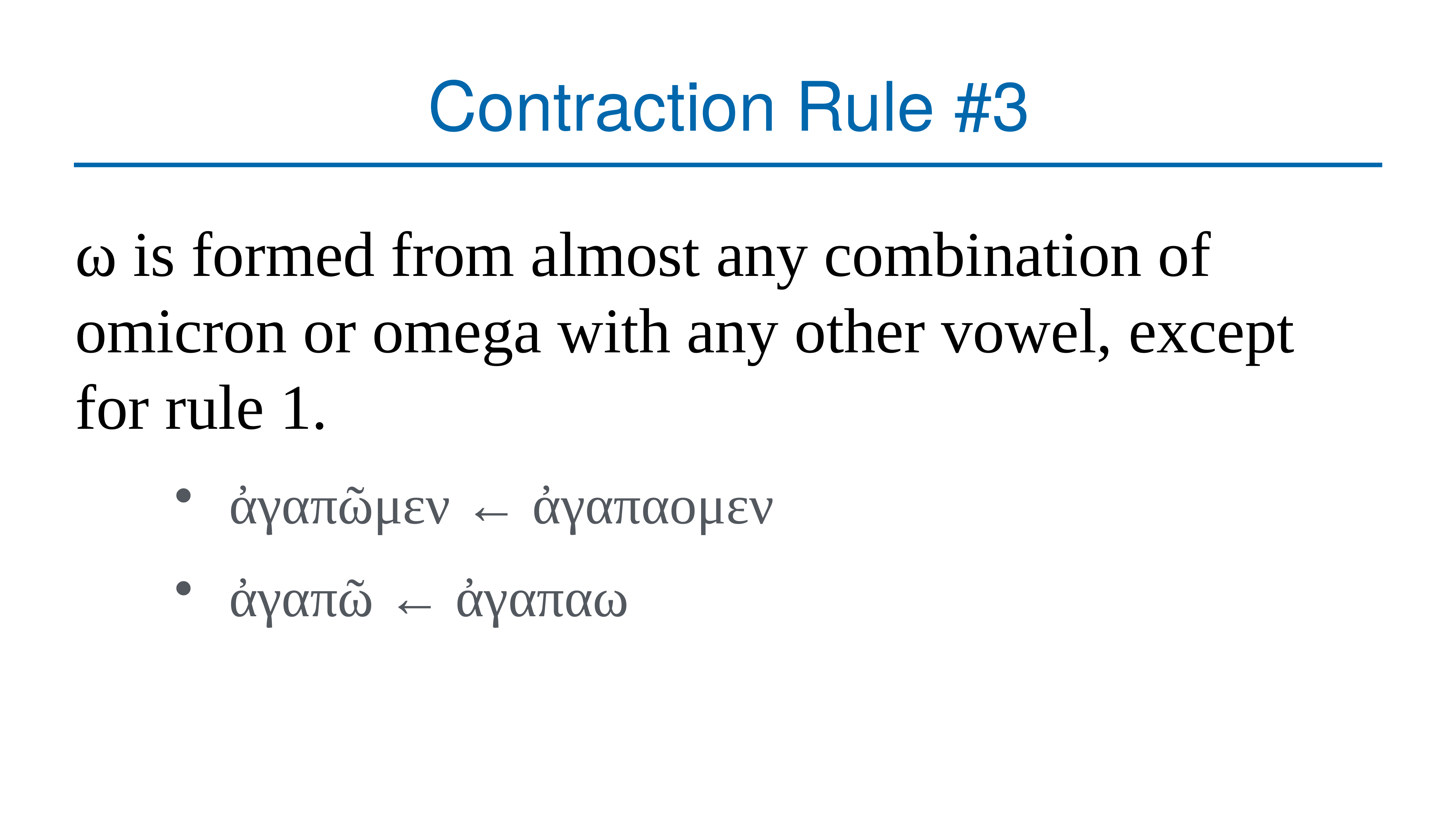

# Contraction Rule #3
ω is formed from almost any combination of omicron or omega with any other vowel, except for rule 1.
ἀγαπῶμεν ← ἀγαπαομεν
ἀγαπῶ ← ἀγαπαω